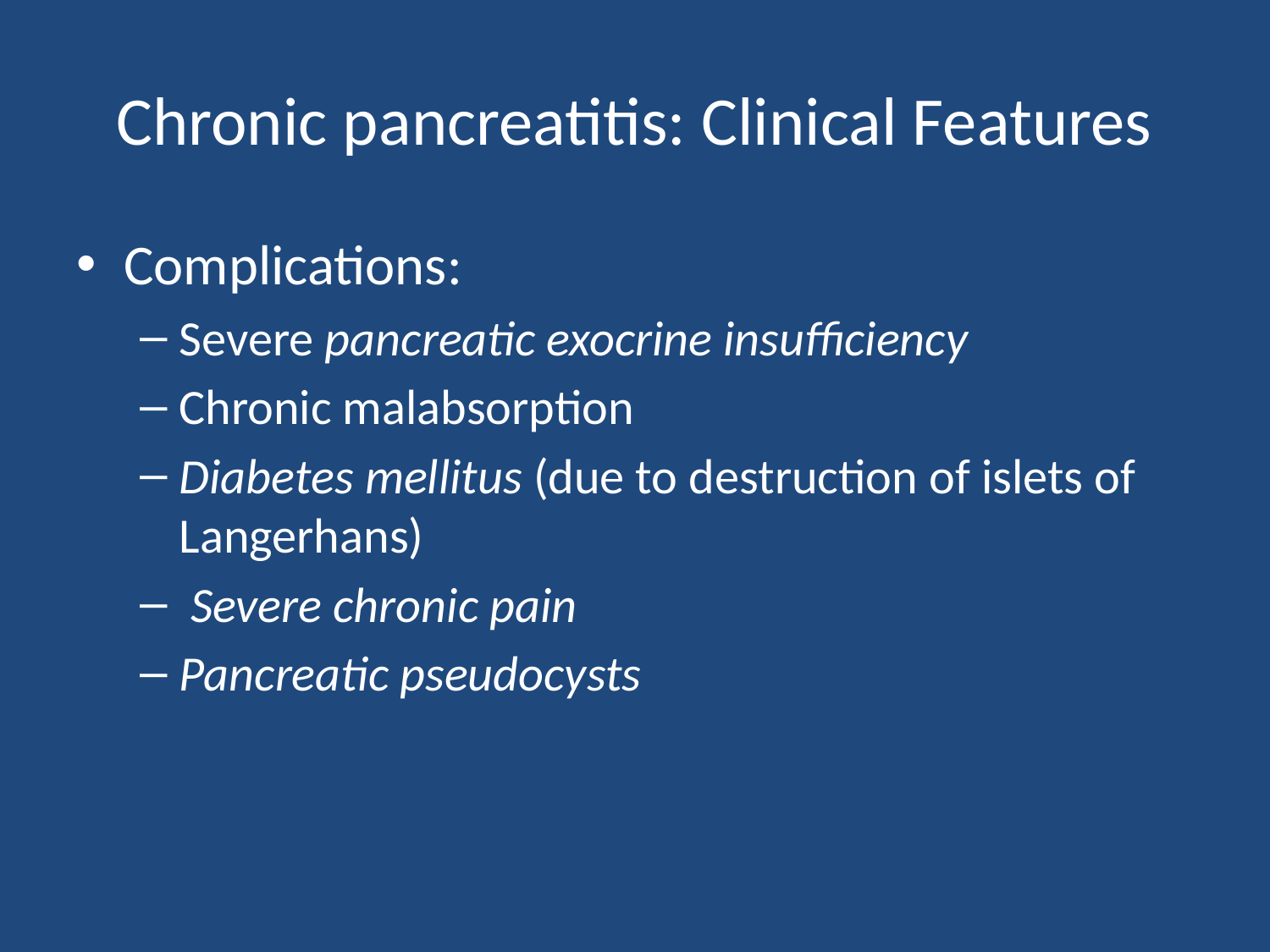

# Chronic pancreatitis: Clinical Features
Complications:
Severe pancreatic exocrine insufficiency
Chronic malabsorption
Diabetes mellitus (due to destruction of islets of Langerhans)
 Severe chronic pain
Pancreatic pseudocysts